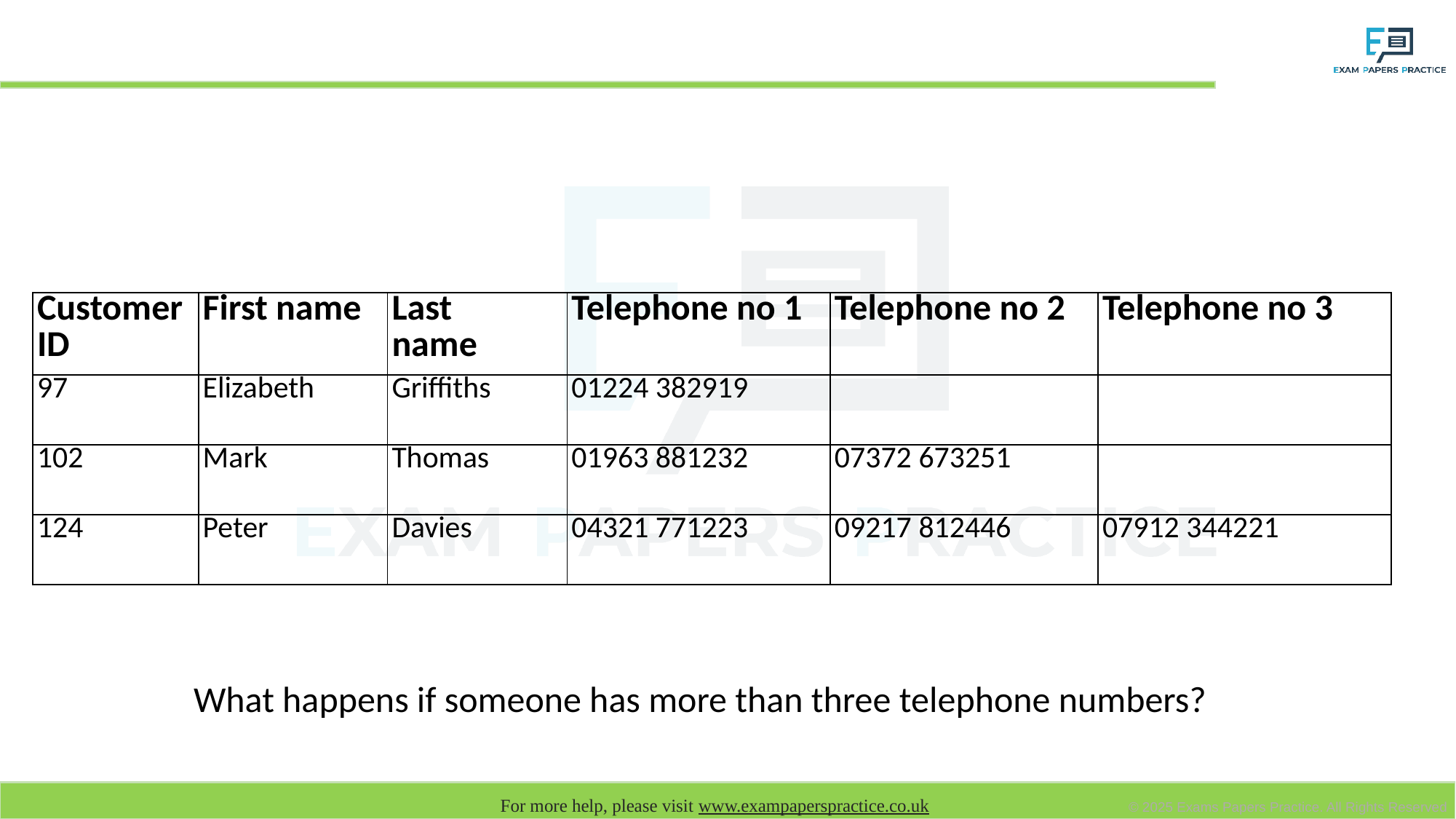

# Not normalised: Repeating attributes
| Customer ID | First name | Last name | Telephone no 1 | Telephone no 2 | Telephone no 3 |
| --- | --- | --- | --- | --- | --- |
| 97 | Elizabeth | Griffiths | 01224 382919 |  |  |
| 102 | Mark | Thomas | 01963 881232 | 07372 673251 |  |
| 124 | Peter | Davies | 04321 771223 | 09217 812446 | 07912 344221 |
What happens if someone has more than three telephone numbers?